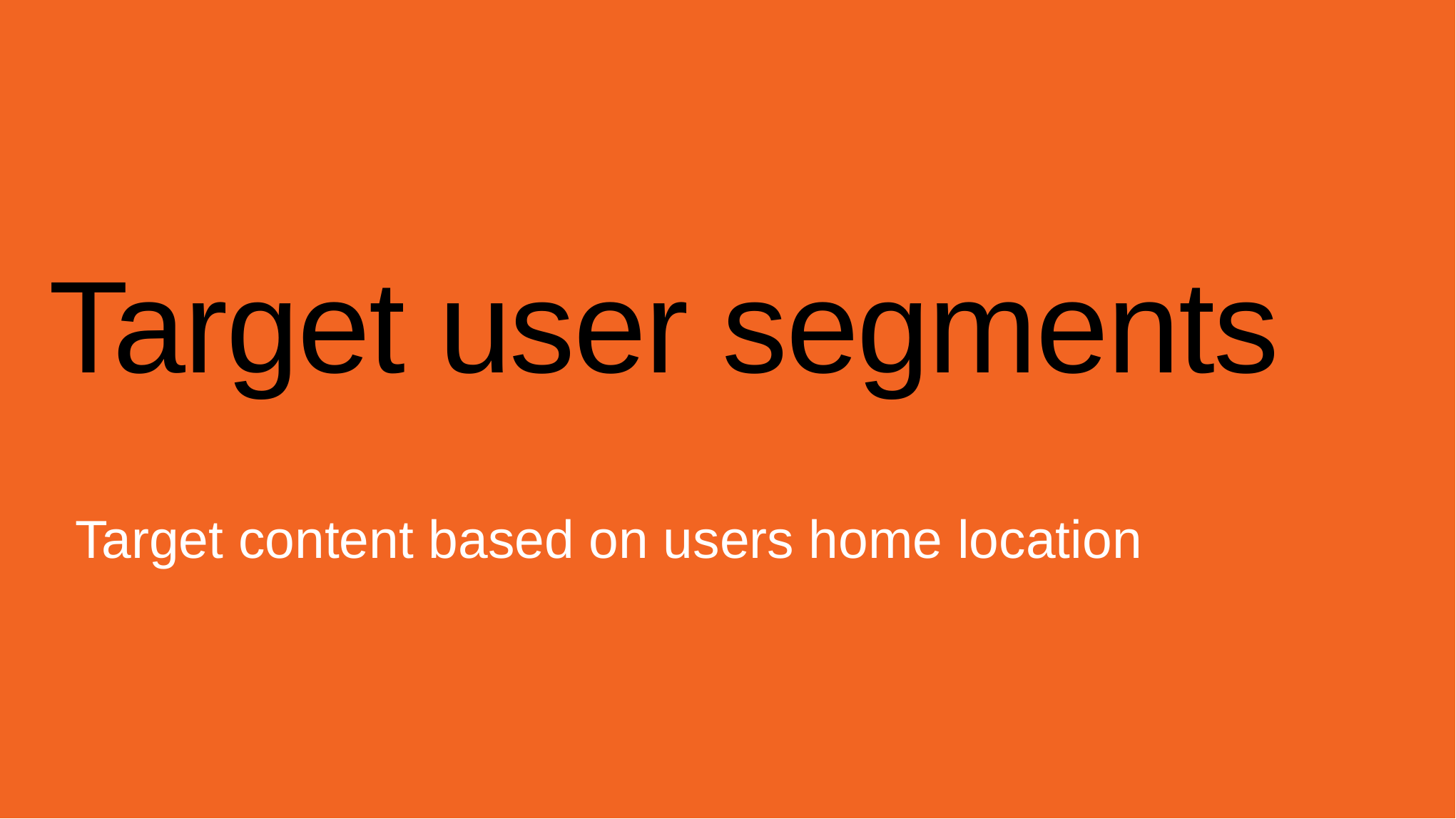

# Target user segments
Target content based on users home location